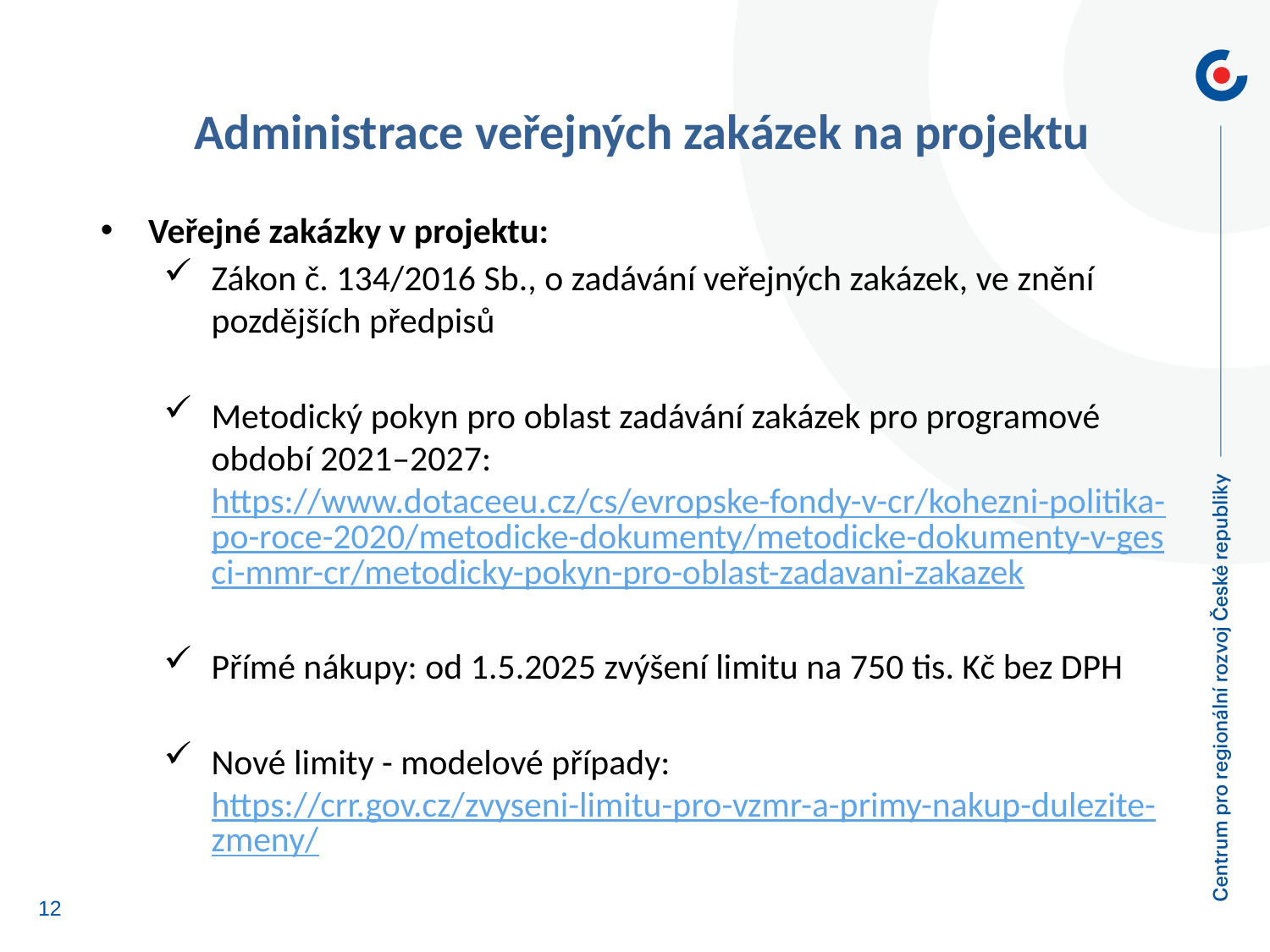

Administrace veřejných zakázek na projektu

Veřejné zakázky v projektu:
Zákon č. 134/2016 Sb., o zadávání veřejných zakázek, ve znění pozdějších předpisů

Metodický pokyn pro oblast zadávání zakázek pro programové období 2021–2027: https://www.dotaceeu.cz/cs/evropske-fondy-v-cr/kohezni-politika-po-roce-2020/metodicke-dokumenty/metodicke-dokumenty-v-gesci-mmr-cr/metodicky-pokyn-pro-oblast-zadavani-zakazek

Přímé nákupy: od 1.5.2025 zvýšení limitu na 750 tis. Kč bez DPH

Nové limity - modelové případy: https://crr.gov.cz/zvyseni-limitu-pro-vzmr-a-primy-nakup-dulezite-zmeny/

12